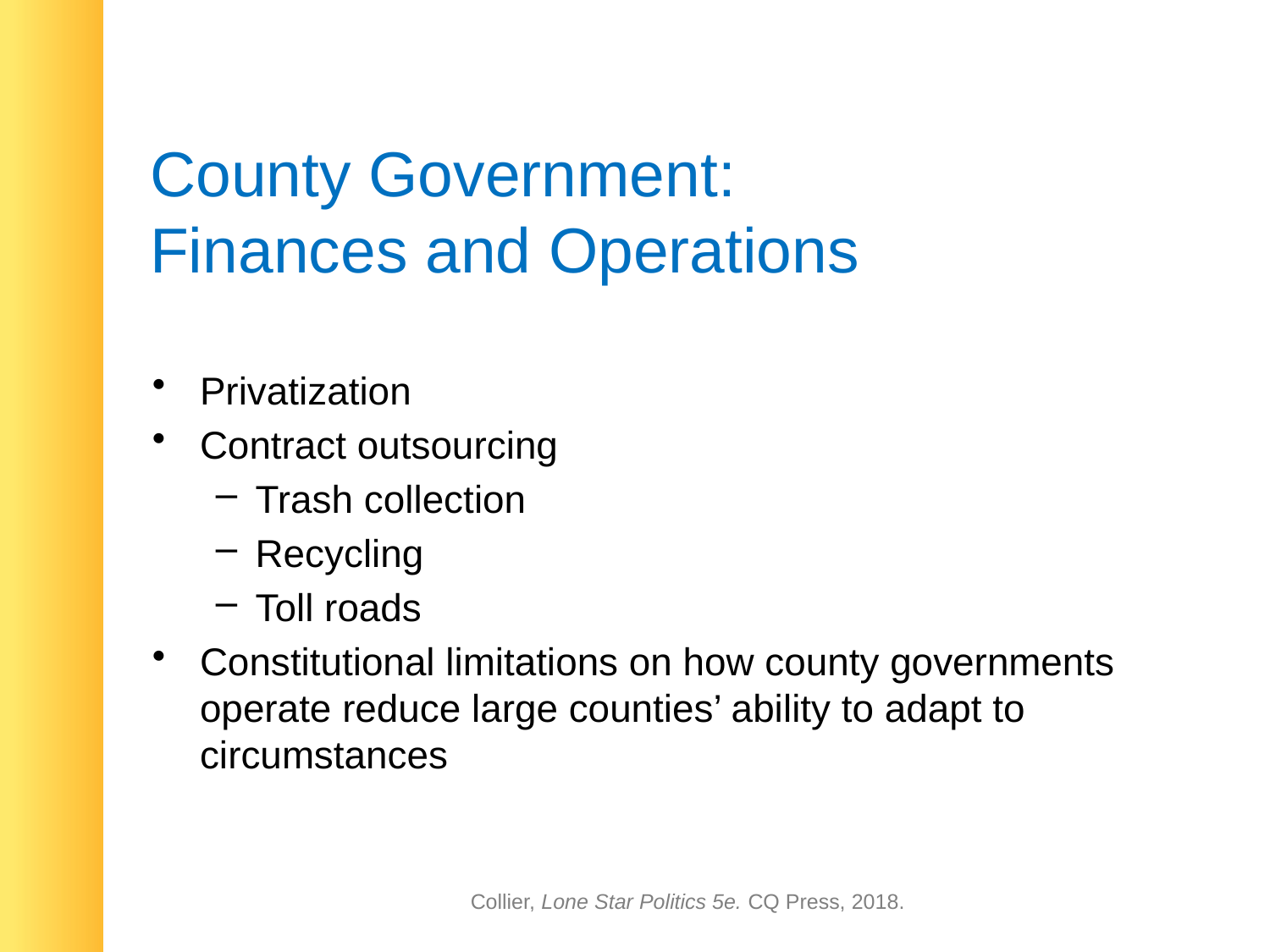

# County Government: Finances and Operations
Privatization
Contract outsourcing
Trash collection
Recycling
Toll roads
Constitutional limitations on how county governments operate reduce large counties’ ability to adapt to circumstances
Collier, Lone Star Politics 5e. CQ Press, 2018.